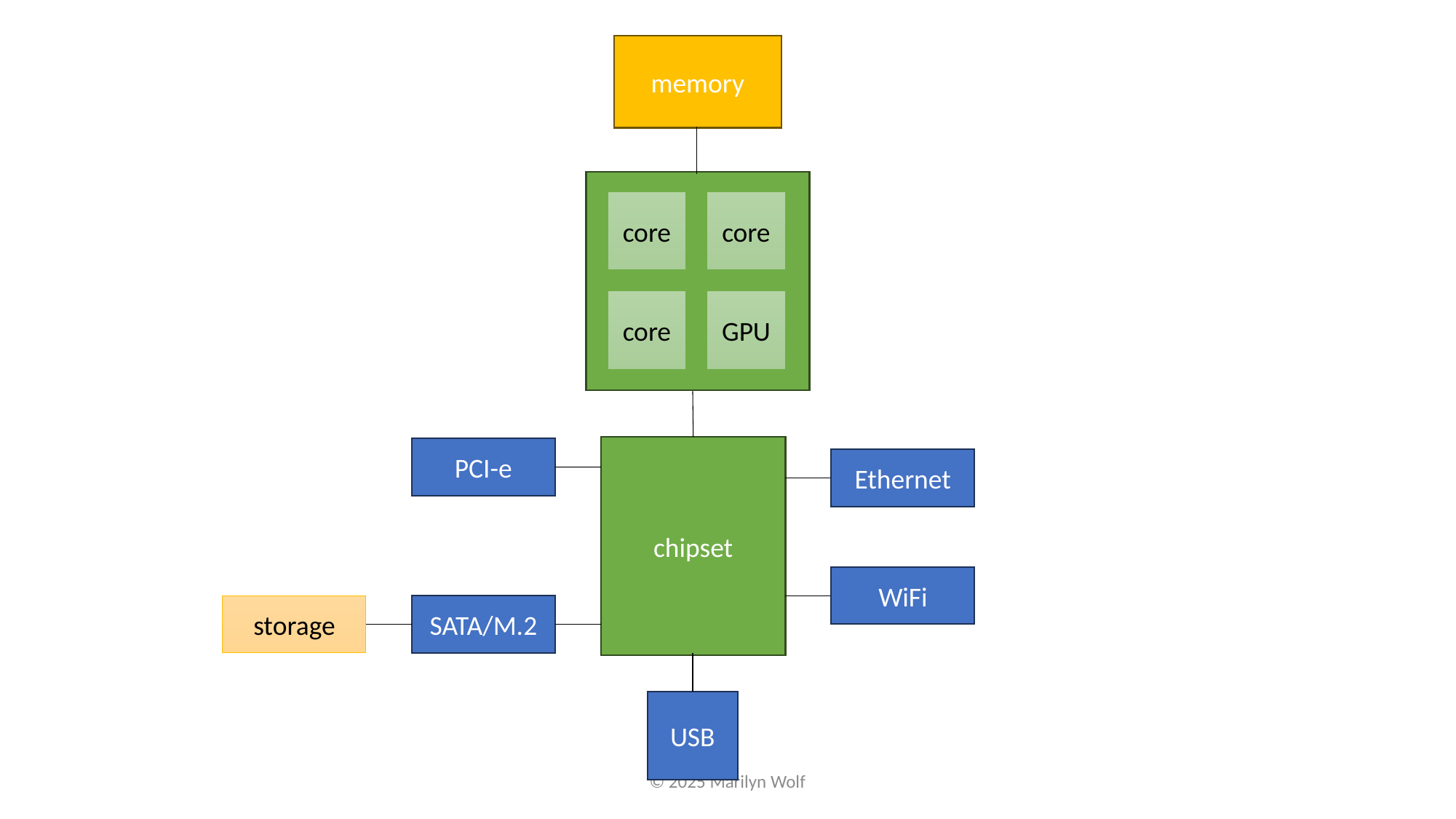

memory

core
core
core
GPU
chipset
PCI-e
Ethernet
WiFi
storage
SATA/M.2
USB
© 2025 Marilyn Wolf